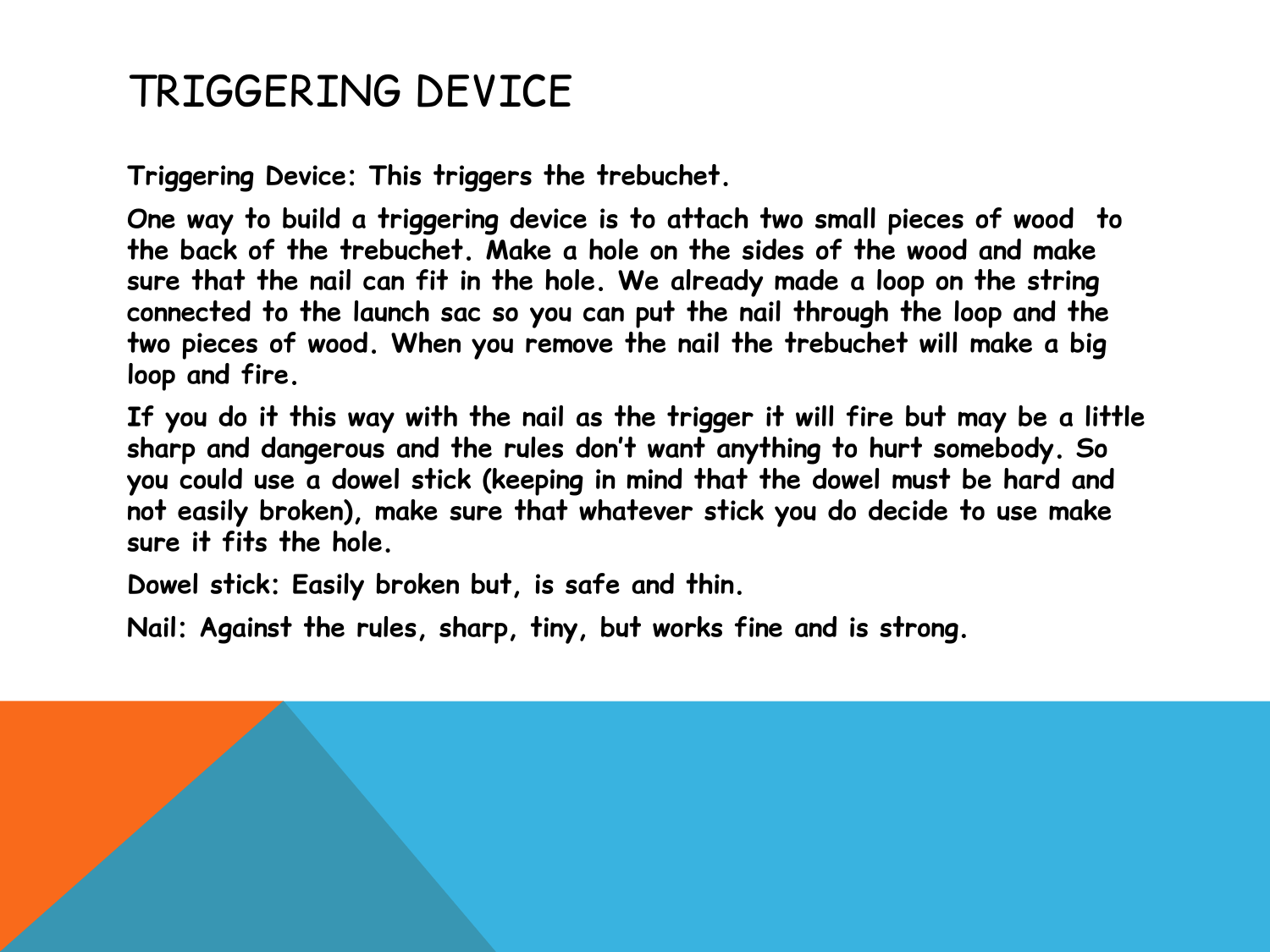

# Triggering Device
Triggering Device: This triggers the trebuchet.
One way to build a triggering device is to attach two small pieces of wood  to the back of the trebuchet. Make a hole on the sides of the wood and make sure that the nail can fit in the hole. We already made a loop on the string connected to the launch sac so you can put the nail through the loop and the two pieces of wood. When you remove the nail the trebuchet will make a big loop and fire.
If you do it this way with the nail as the trigger it will fire but may be a little sharp and dangerous and the rules don’t want anything to hurt somebody. So you could use a dowel stick (keeping in mind that the dowel must be hard and not easily broken), make sure that whatever stick you do decide to use make sure it fits the hole.
Dowel stick: Easily broken but, is safe and thin.
Nail: Against the rules, sharp, tiny, but works fine and is strong.